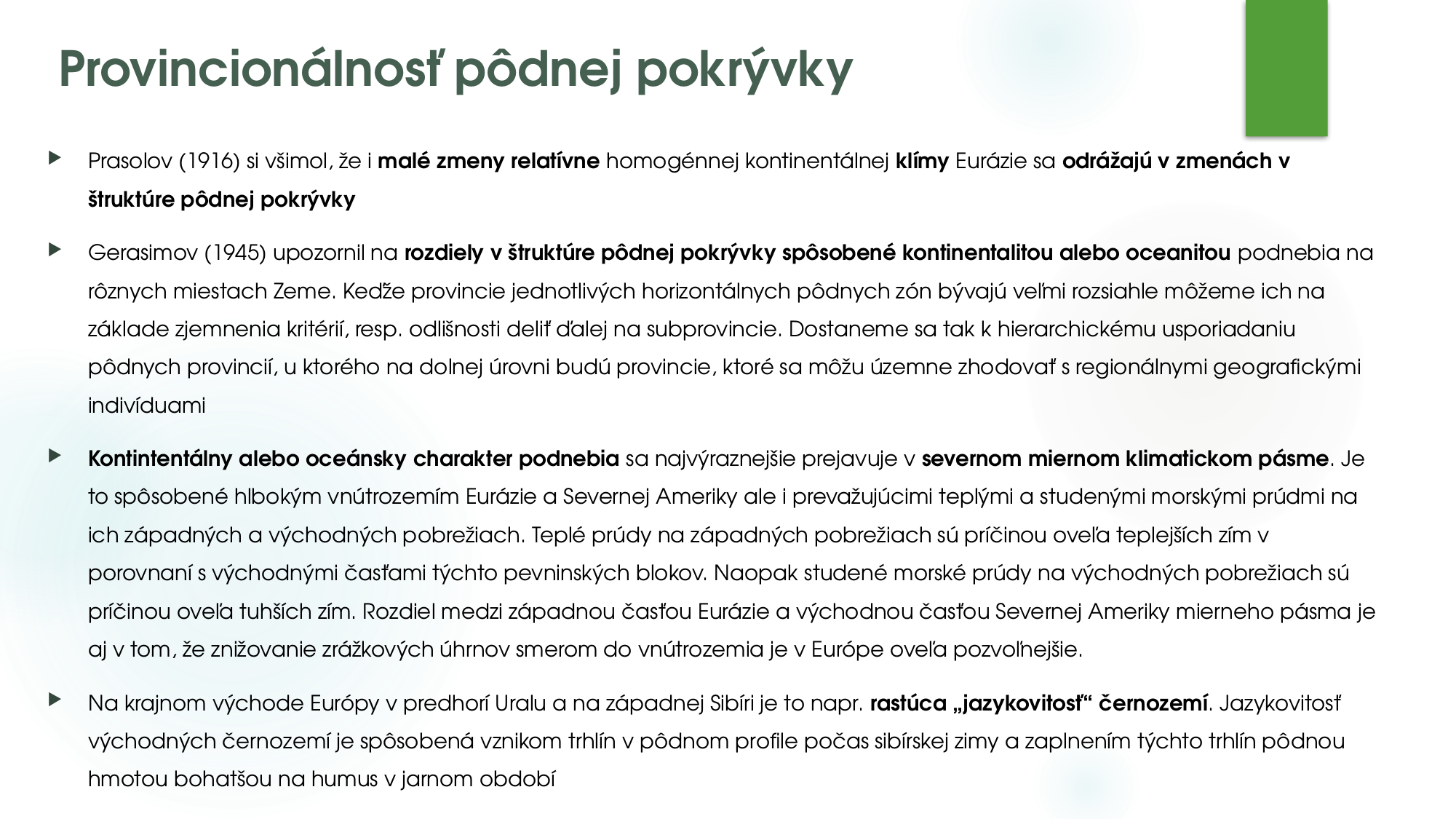

# Provincionálnosť pôdnej pokrývky
Prasolov (1916) si všimol, že i malé zmeny relatívne homogénnej kontinentálnej klímy Eurázie sa odrážajú v zmenách v štruktúre pôdnej pokrývky
Gerasimov (1945) upozornil na rozdiely v štruktúre pôdnej pokrývky spôsobené kontinentalitou alebo oceanitou podnebia na rôznych miestach Zeme. Keďže provincie jednotlivých horizontálnych pôdnych zón bývajú veľmi rozsiahle môžeme ich na základe zjemnenia kritérií, resp. odlišnosti deliť ďalej na subprovincie. Dostaneme sa tak k hierarchickému usporiadaniu pôdnych provincií, u ktorého na dolnej úrovni budú provincie, ktoré sa môžu územne zhodovať s regionálnymi geografickými indivíduami
Kontintentálny alebo oceánsky charakter podnebia sa najvýraznejšie prejavuje v severnom miernom klimatickom pásme. Je to spôsobené hlbokým vnútrozemím Eurázie a Severnej Ameriky ale i prevažujúcimi teplými a studenými morskými prúdmi na ich západných a východných pobrežiach. Teplé prúdy na západných pobrežiach sú príčinou oveľa teplejších zím v porovnaní s východnými časťami týchto pevninských blokov. Naopak studené morské prúdy na východných pobrežiach sú príčinou oveľa tuhších zím. Rozdiel medzi západnou časťou Eurázie a východnou časťou Severnej Ameriky mierneho pásma je aj v tom, že znižovanie zrážkových úhrnov smerom do vnútrozemia je v Európe oveľa pozvoľnejšie.
Na krajnom východe Európy v predhorí Uralu a na západnej Sibíri je to napr. rastúca „jazykovitosť“ černozemí. Jazykovitosť východných černozemí je spôsobená vznikom trhlín v pôdnom profile počas sibírskej zimy a zaplnením týchto trhlín pôdnou hmotou bohatšou na humus v jarnom období